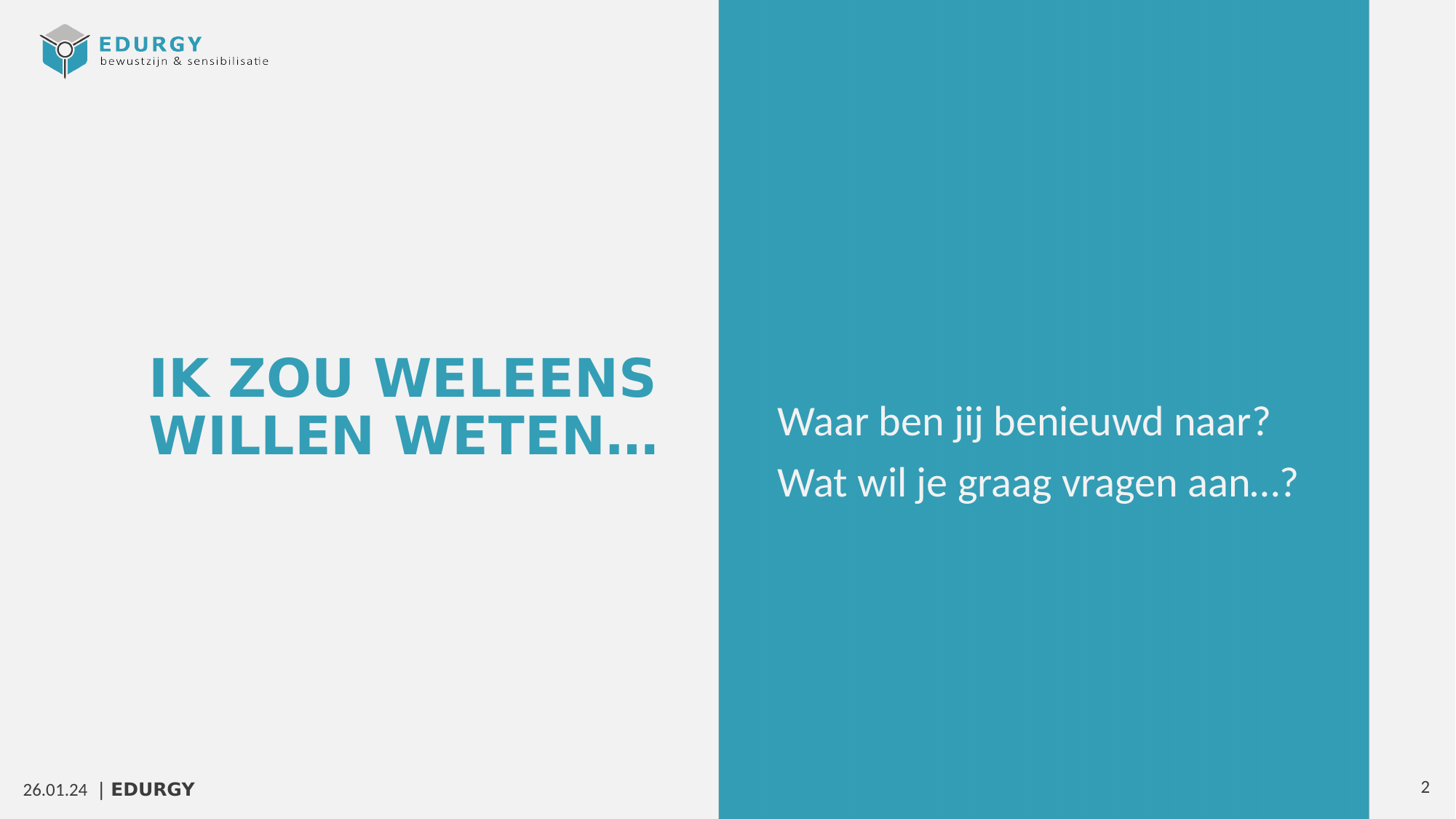

# Ik zou weleens willen weten…
Waar ben jij benieuwd naar?
Wat wil je graag vragen aan…?
2
26.01.24
| EDURGY